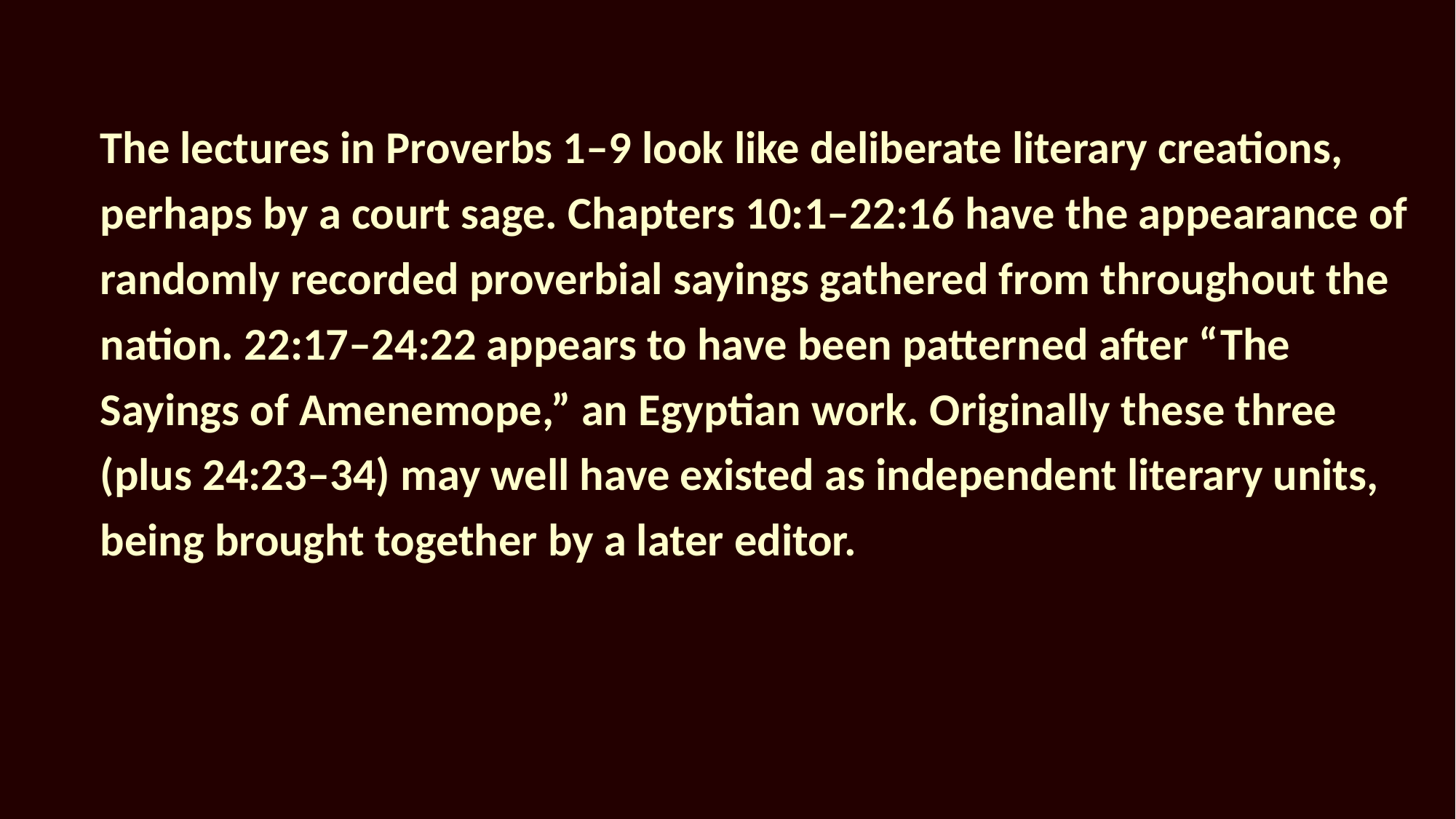

The lectures in Proverbs 1–9 look like deliberate literary creations, perhaps by a court sage. Chapters 10:1–22:16 have the appearance of randomly recorded proverbial sayings gathered from throughout the nation. 22:17–24:22 appears to have been patterned after “The Sayings of Amenemope,” an Egyptian work. Originally these three (plus 24:23–34) may well have existed as independent literary units, being brought together by a later editor.